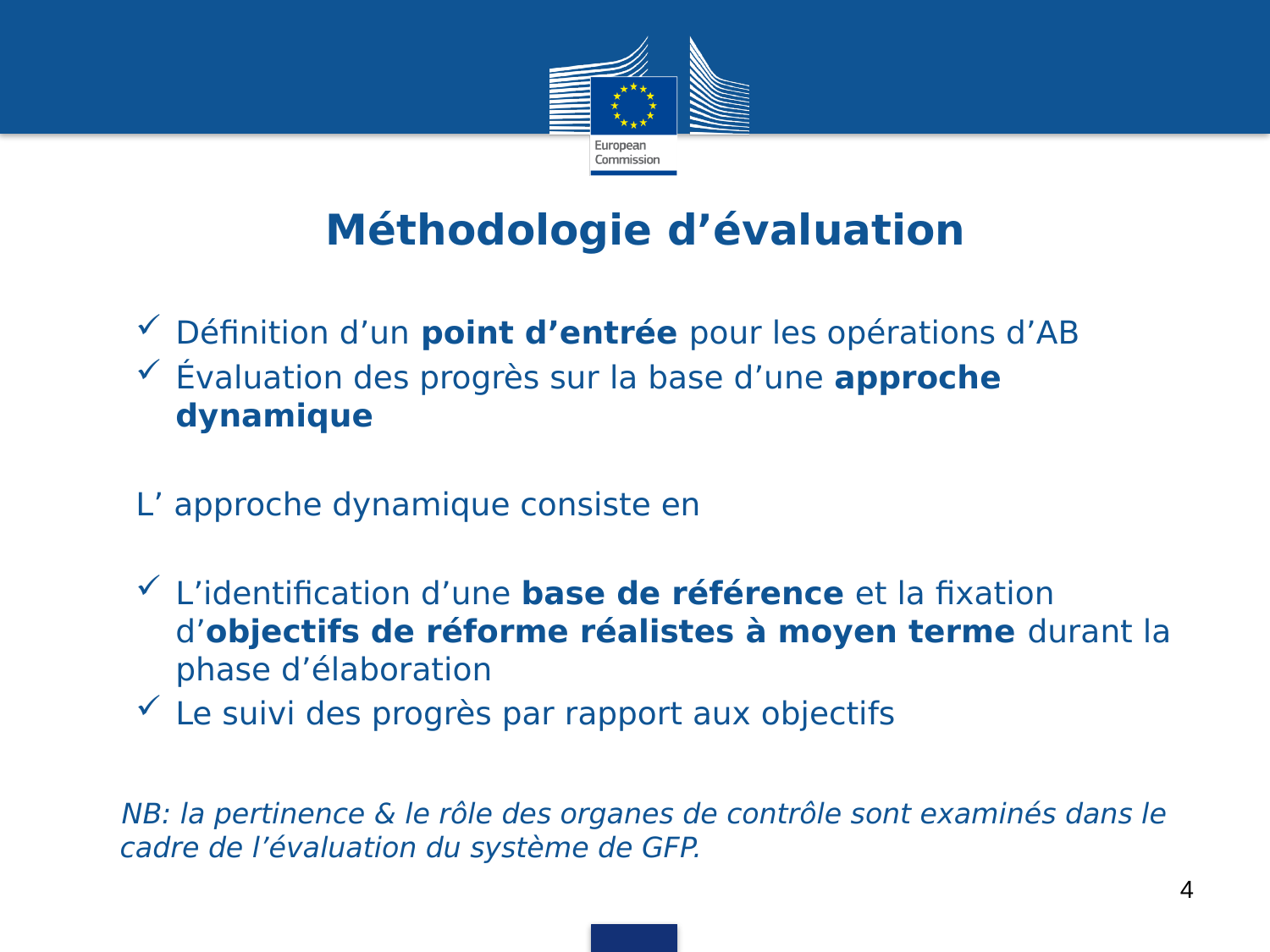

# Méthodologie d’évaluation
Définition d’un point d’entrée pour les opérations d’AB
Évaluation des progrès sur la base d’une approche dynamique

L’ approche dynamique consiste en

L’identification d’une base de référence et la fixation d’objectifs de réforme réalistes à moyen terme durant la phase d’élaboration
Le suivi des progrès par rapport aux objectifs

NB: la pertinence & le rôle des organes de contrôle sont examinés dans le cadre de l’évaluation du système de GFP.

4